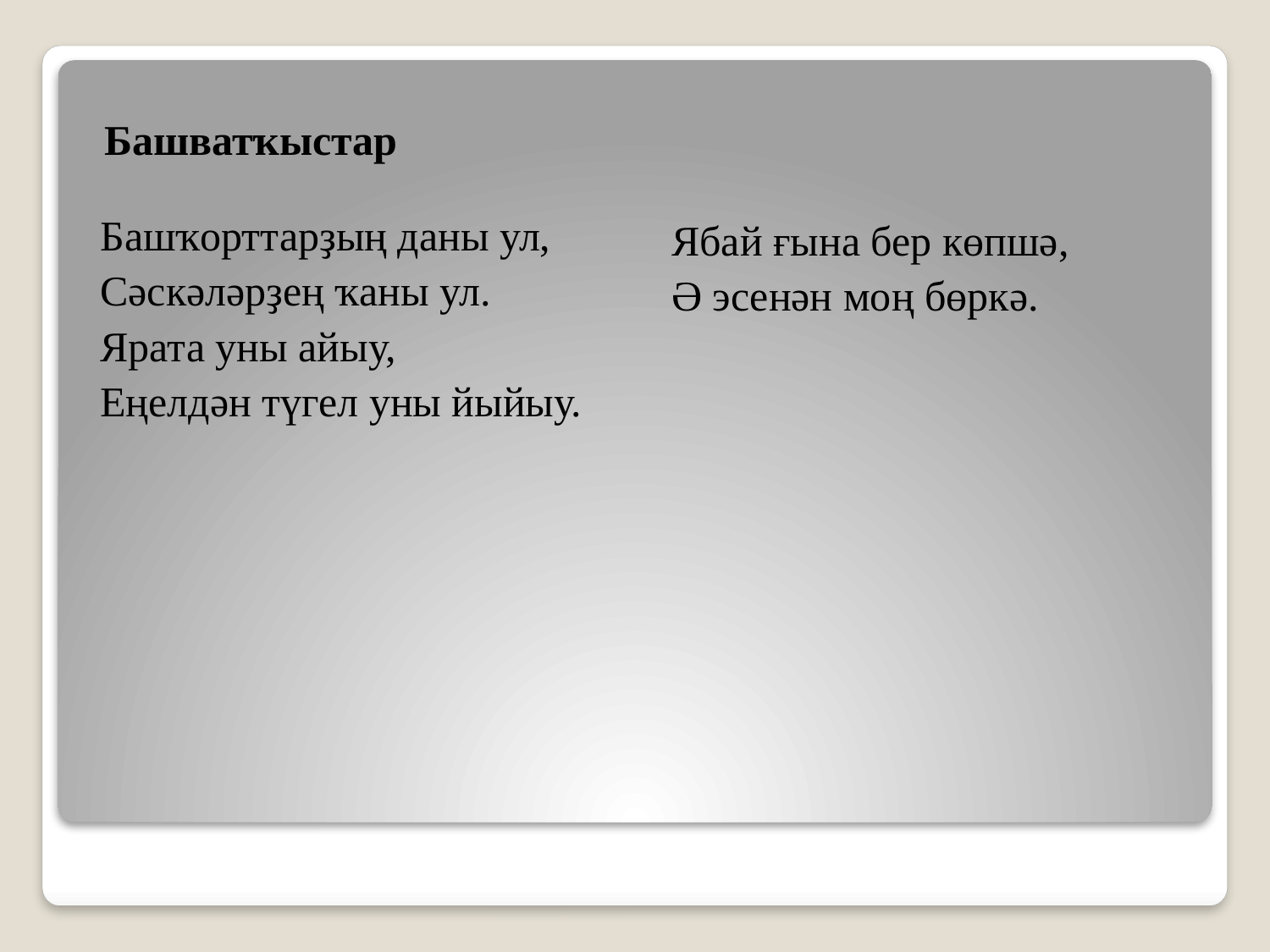

Башватҡыстар

Башҡорттарҙың даны ул,
Сәскәләрҙең ҡаны ул.
Ярата уны айыу,
Еңелдән түгел уны йыйыу.
Ябай ғына бер көпшә,
Ә эсенән моң бөркә.

#